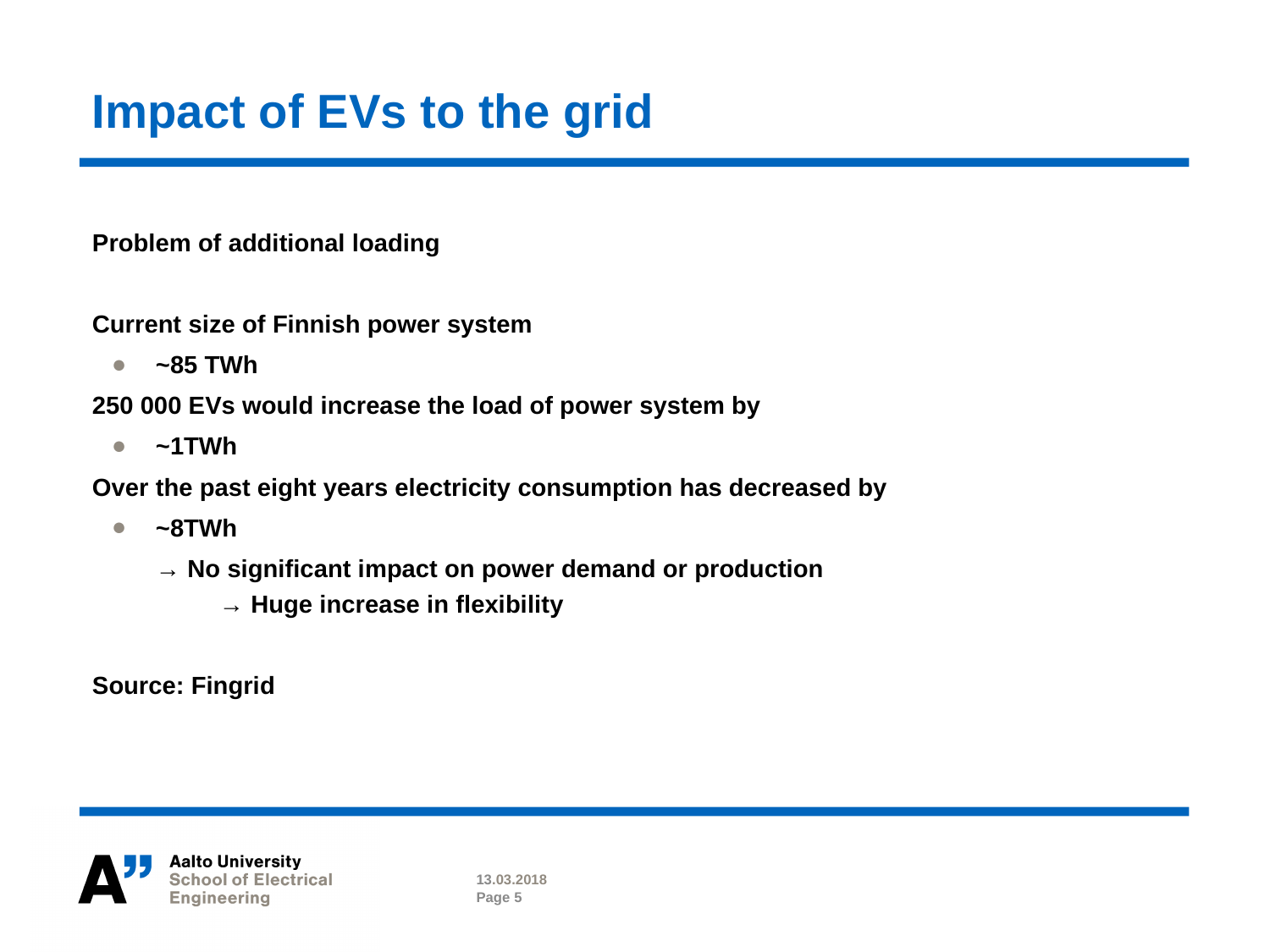

# Impact of EVs to the grid
Problem of additional loading

Current size of Finnish power system
~85 TWh
250 000 EVs would increase the load of power system by
~1TWh
Over the past eight years electricity consumption has decreased by
~8TWh
→ No significant impact on power demand or production
	→ Huge increase in flexibility

Source: Fingrid

13.03.2018
Page 5